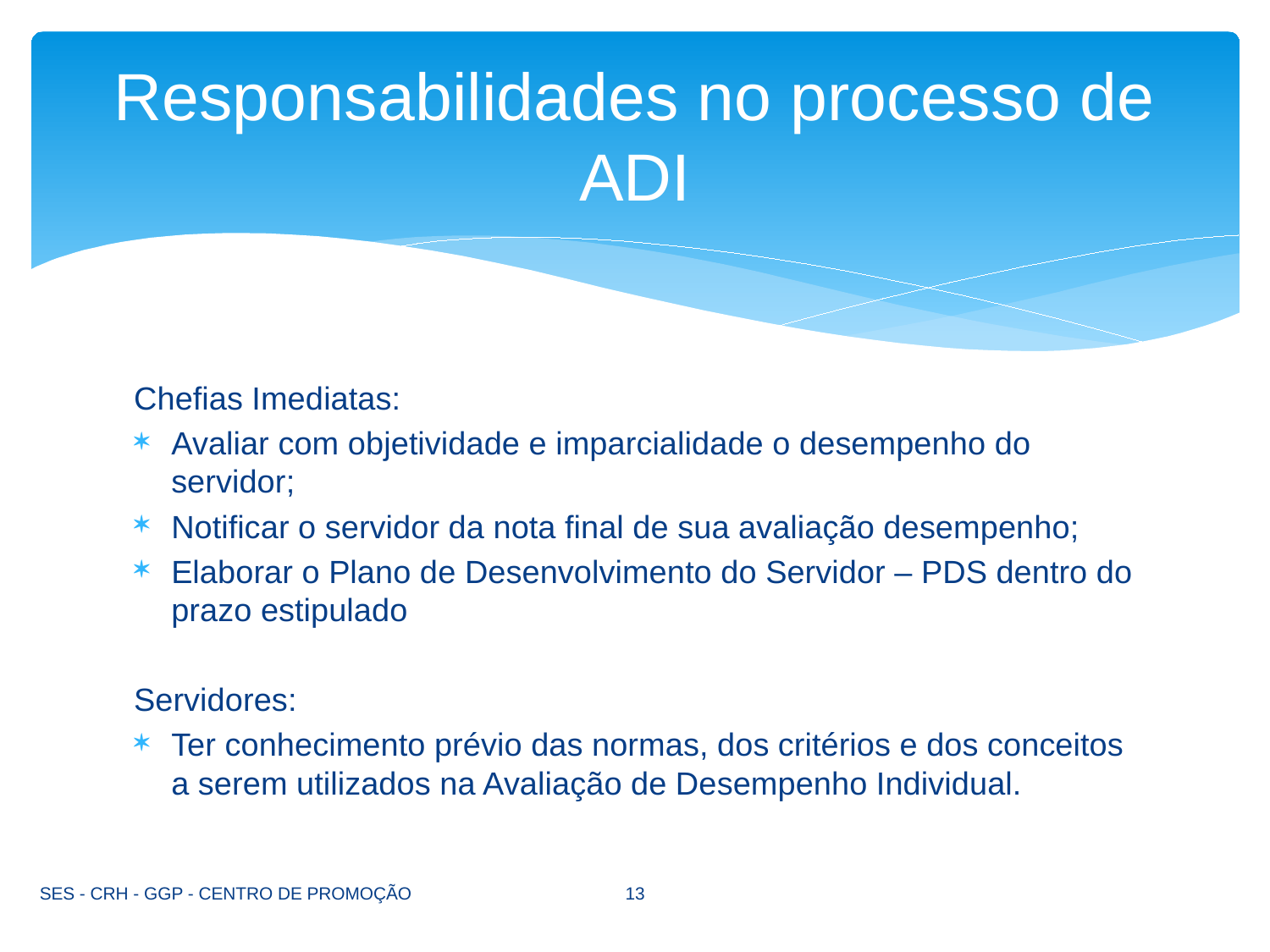

# Responsabilidades no processo de ADI
Chefias Imediatas:
Avaliar com objetividade e imparcialidade o desempenho do servidor;
Notificar o servidor da nota final de sua avaliação desempenho;
Elaborar o Plano de Desenvolvimento do Servidor – PDS dentro do prazo estipulado

Servidores:
Ter conhecimento prévio das normas, dos critérios e dos conceitos a serem utilizados na Avaliação de Desempenho Individual.
13
SES - CRH - GGP - CENTRO DE PROMOÇÃO